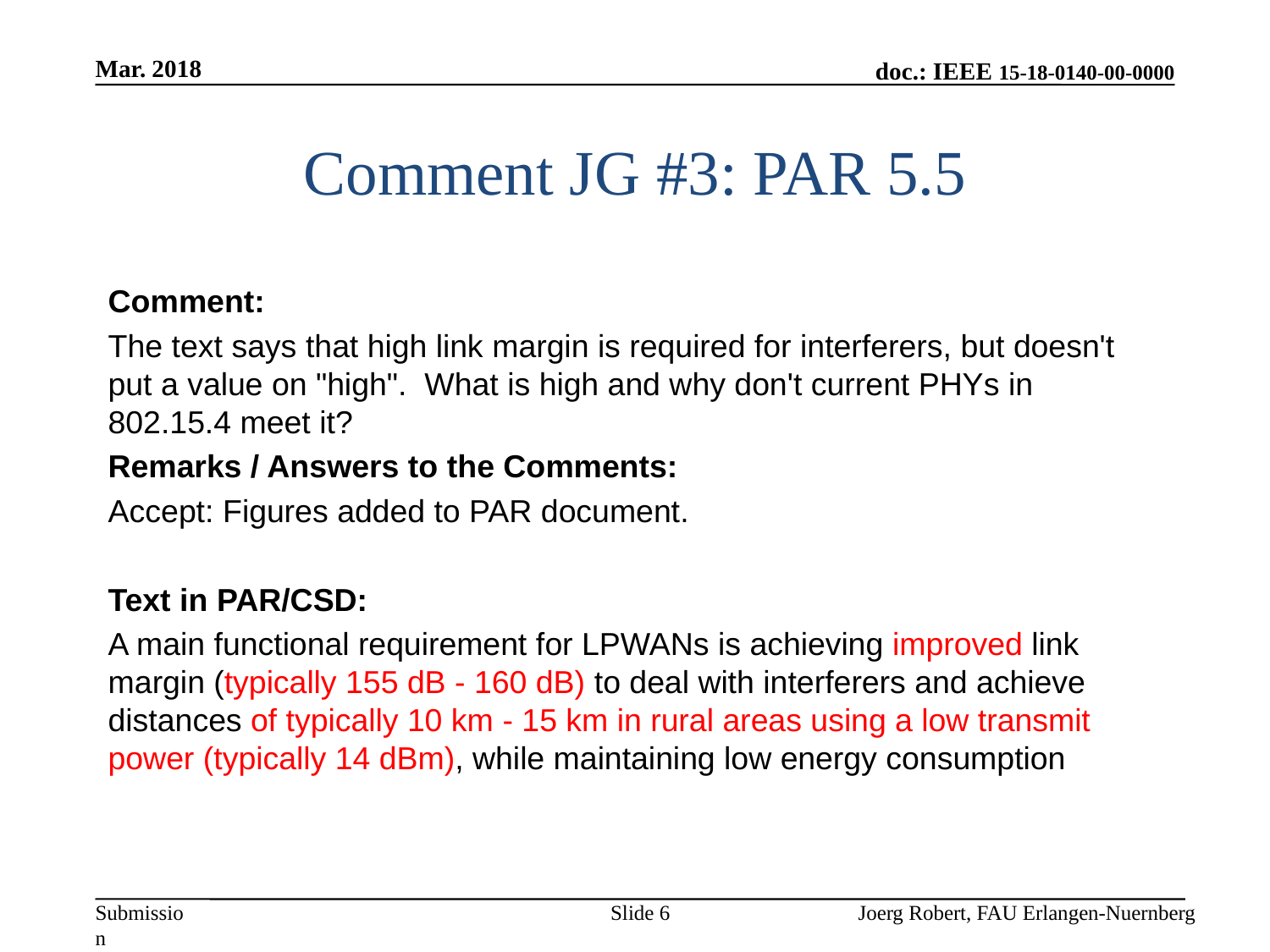

Mar. 2018
# Comment JG #3: PAR 5.5
Comment:
The text says that high link margin is required for interferers, but doesn't put a value on "high".  What is high and why don't current PHYs in 802.15.4 meet it?
Remarks / Answers to the Comments:
Accept: Figures added to PAR document.

Text in PAR/CSD:
A main functional requirement for LPWANs is achieving improved link margin (typically 155 dB - 160 dB) to deal with interferers and achieve distances of typically 10 km - 15 km in rural areas using a low transmit power (typically 14 dBm), while maintaining low energy consumption
Slide 6
Joerg Robert, FAU Erlangen-Nuernberg